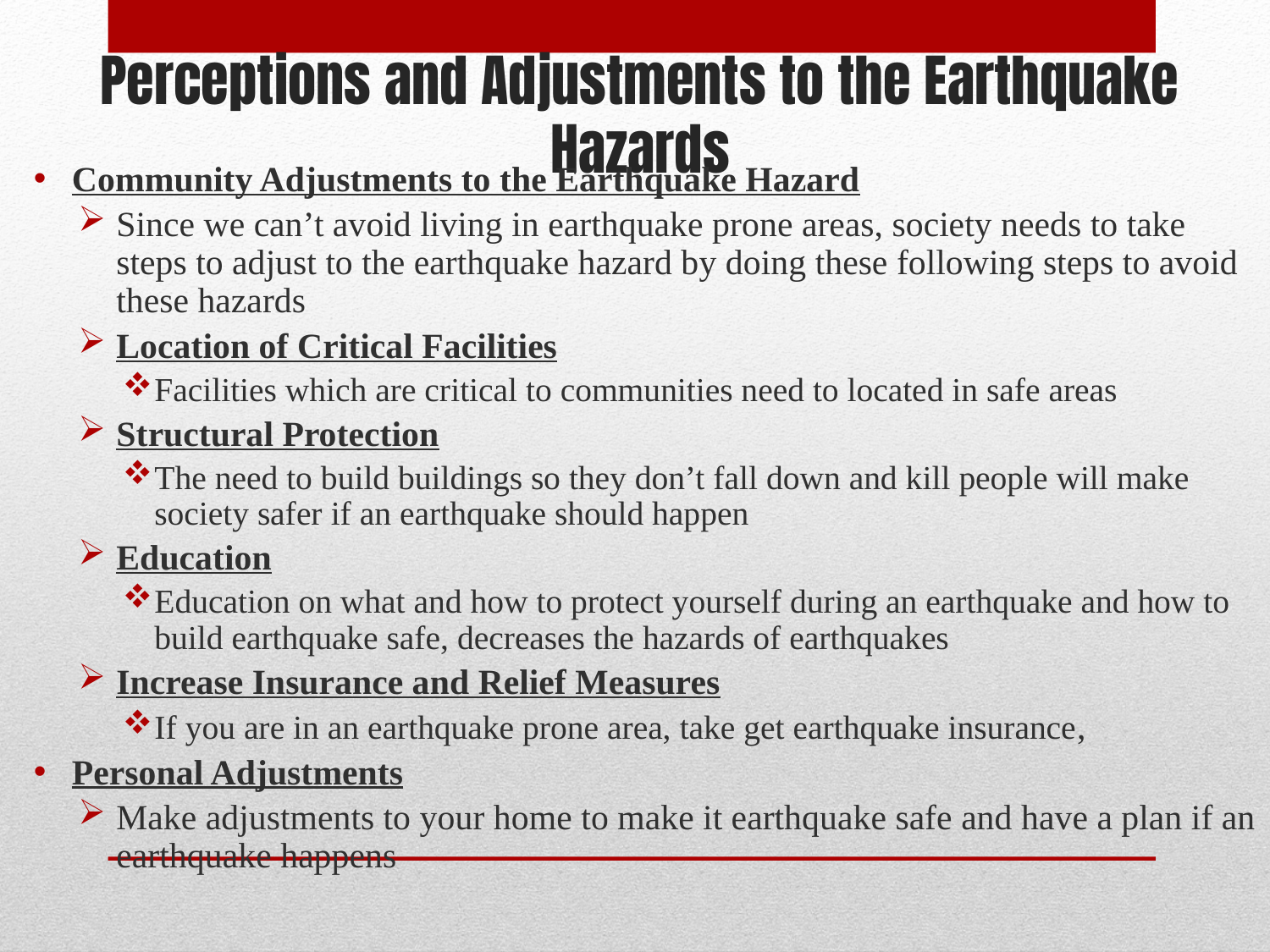

# Perceptions and Adjustments to the Earthquake Hazards
Community Adjustments to the Earthquake Hazard
Since we can’t avoid living in earthquake prone areas, society needs to take steps to adjust to the earthquake hazard by doing these following steps to avoid these hazards
Location of Critical Facilities
Facilities which are critical to communities need to located in safe areas
Structural Protection
The need to build buildings so they don’t fall down and kill people will make society safer if an earthquake should happen
Education
Education on what and how to protect yourself during an earthquake and how to build earthquake safe, decreases the hazards of earthquakes
Increase Insurance and Relief Measures
If you are in an earthquake prone area, take get earthquake insurance,
Personal Adjustments
Make adjustments to your home to make it earthquake safe and have a plan if an earthquake happens